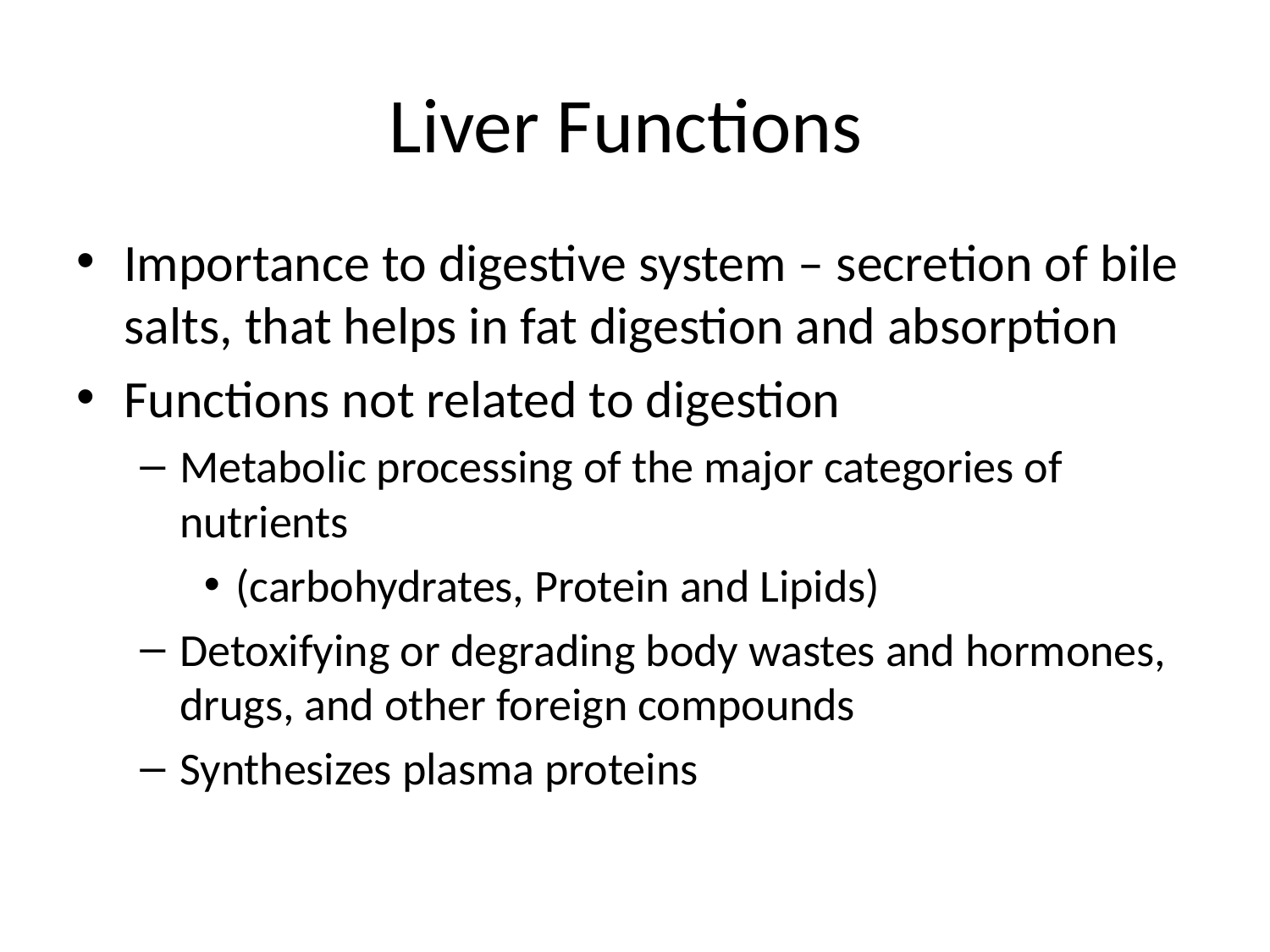

# Liver Functions
Importance to digestive system – secretion of bile salts, that helps in fat digestion and absorption
Functions not related to digestion
Metabolic processing of the major categories of nutrients
(carbohydrates, Protein and Lipids)
Detoxifying or degrading body wastes and hormones, drugs, and other foreign compounds
Synthesizes plasma proteins